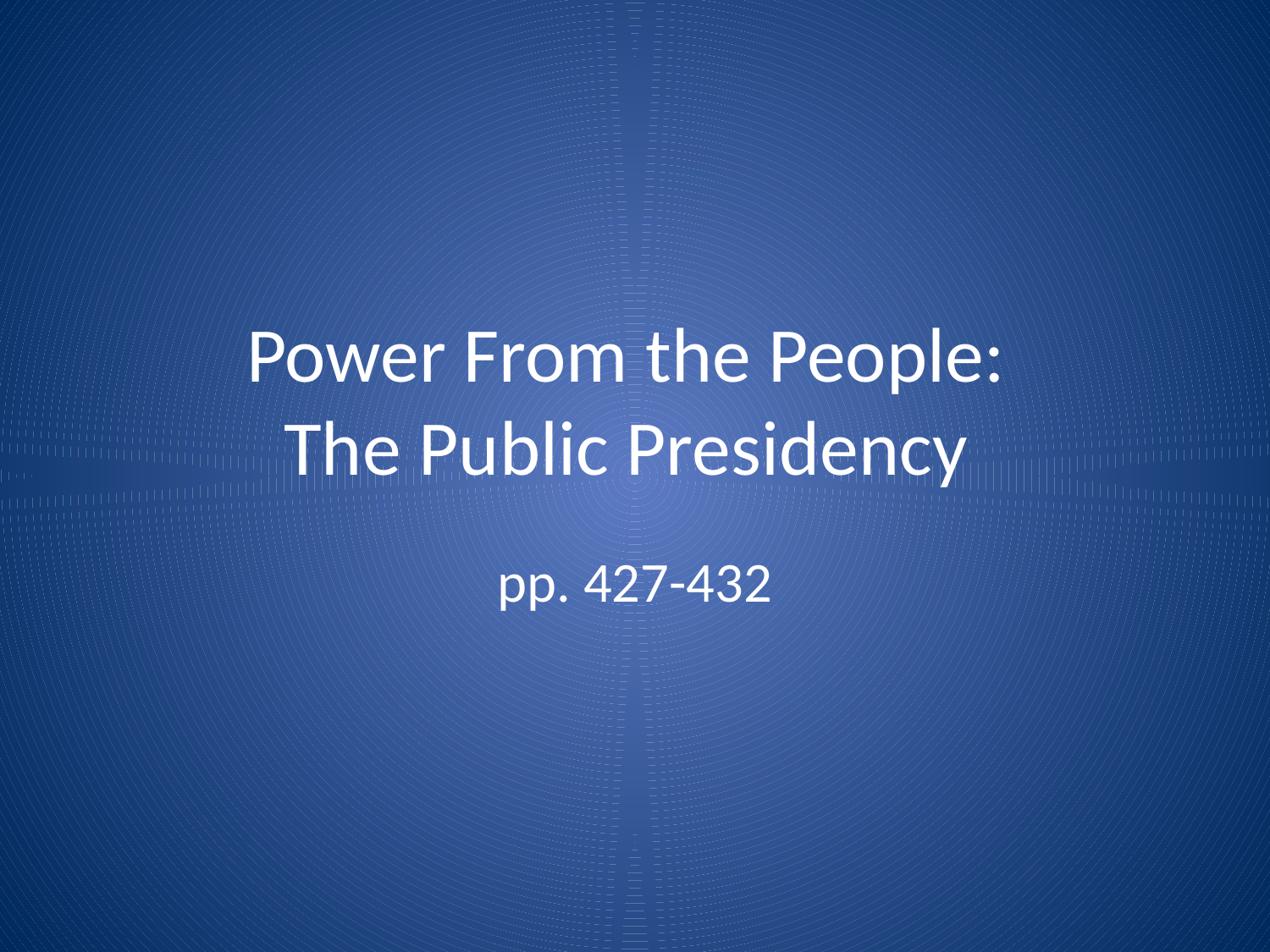

# Power From the People: The Public Presidency
pp. 427-432